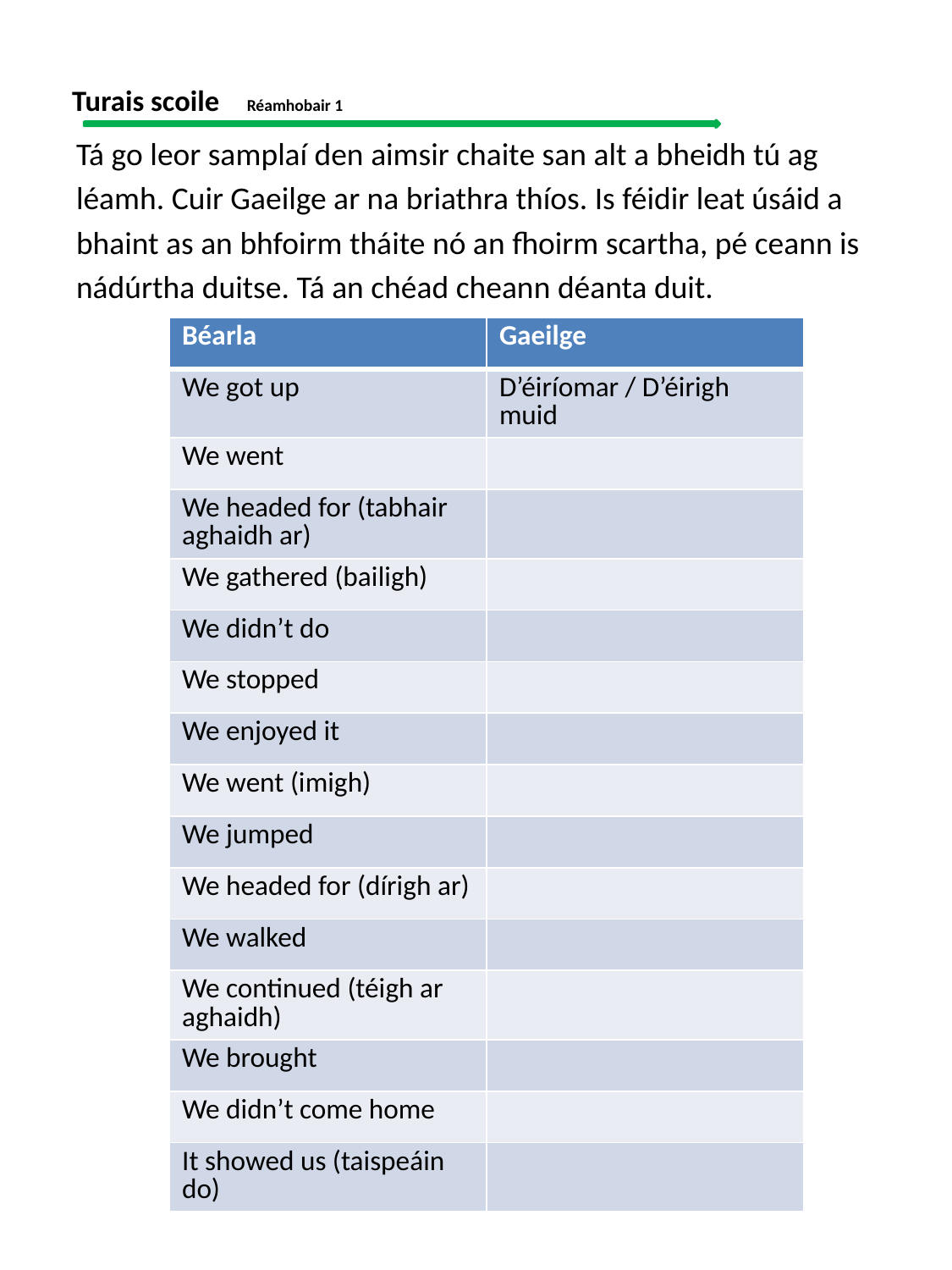

Turais scoile	  		Réamhobair 1

Tá go leor samplaí den aimsir chaite san alt a bheidh tú ag
léamh. Cuir Gaeilge ar na briathra thíos. Is féidir leat úsáid a
bhaint as an bhfoirm tháite nó an fhoirm scartha, pé ceann is
nádúrtha duitse. Tá an chéad cheann déanta duit.

| Béarla | Gaeilge |
| --- | --- |
| We got up | D’éiríomar / D’éirigh muid |
| We went |  |
| We headed for (tabhair aghaidh ar) |  |
| We gathered (bailigh) |  |
| We didn’t do |  |
| We stopped |  |
| We enjoyed it |  |
| We went (imigh) |  |
| We jumped |  |
| We headed for (dírigh ar) |  |
| We walked |  |
| We continued (téigh ar aghaidh) |  |
| We brought |  |
| We didn’t come home |  |
| It showed us (taispeáin do) |  |